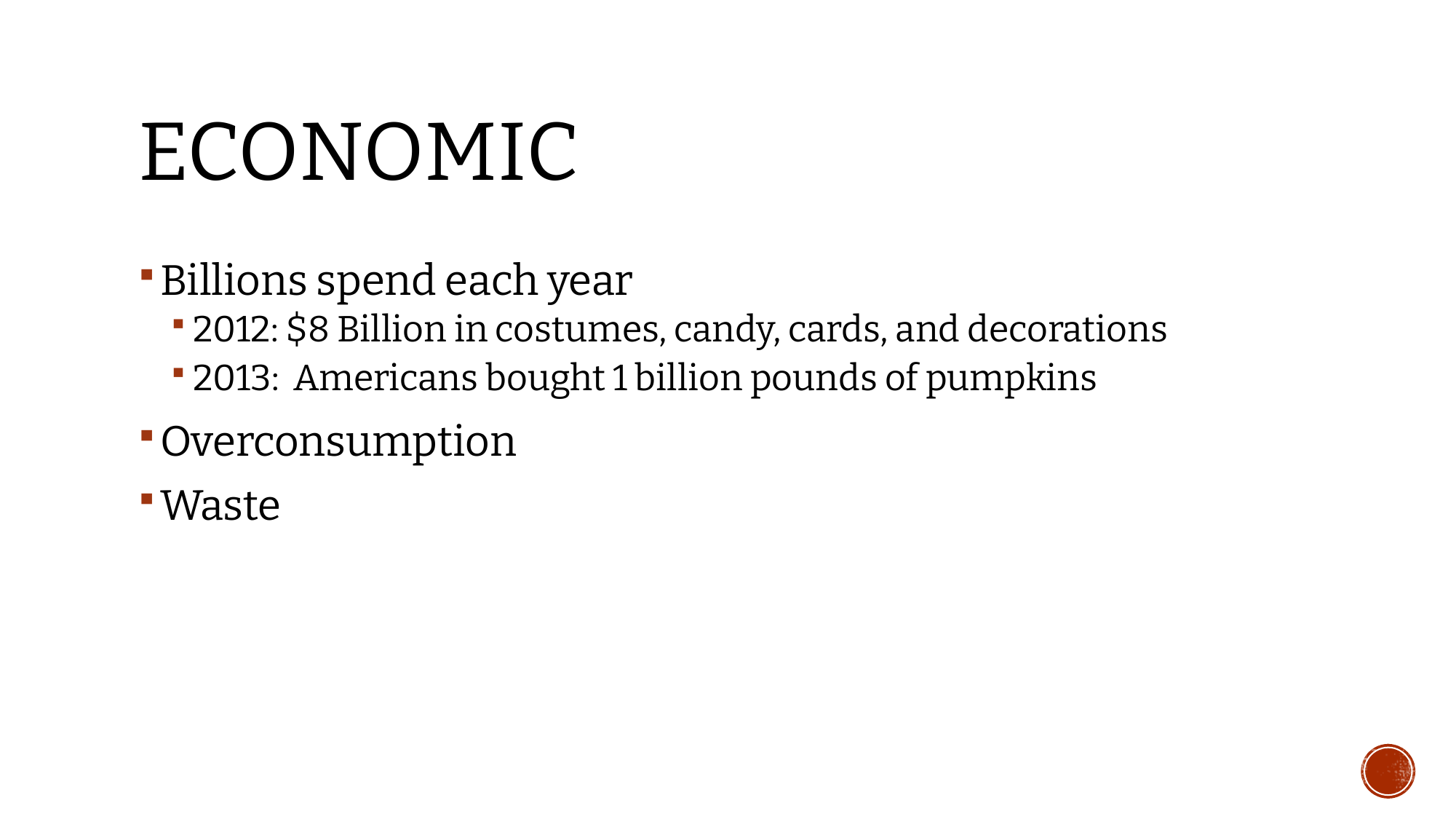

# Economic
Billions spend each year
2012: $8 Billion in costumes, candy, cards, and decorations
2013:  Americans bought 1 billion pounds of pumpkins
Overconsumption
Waste